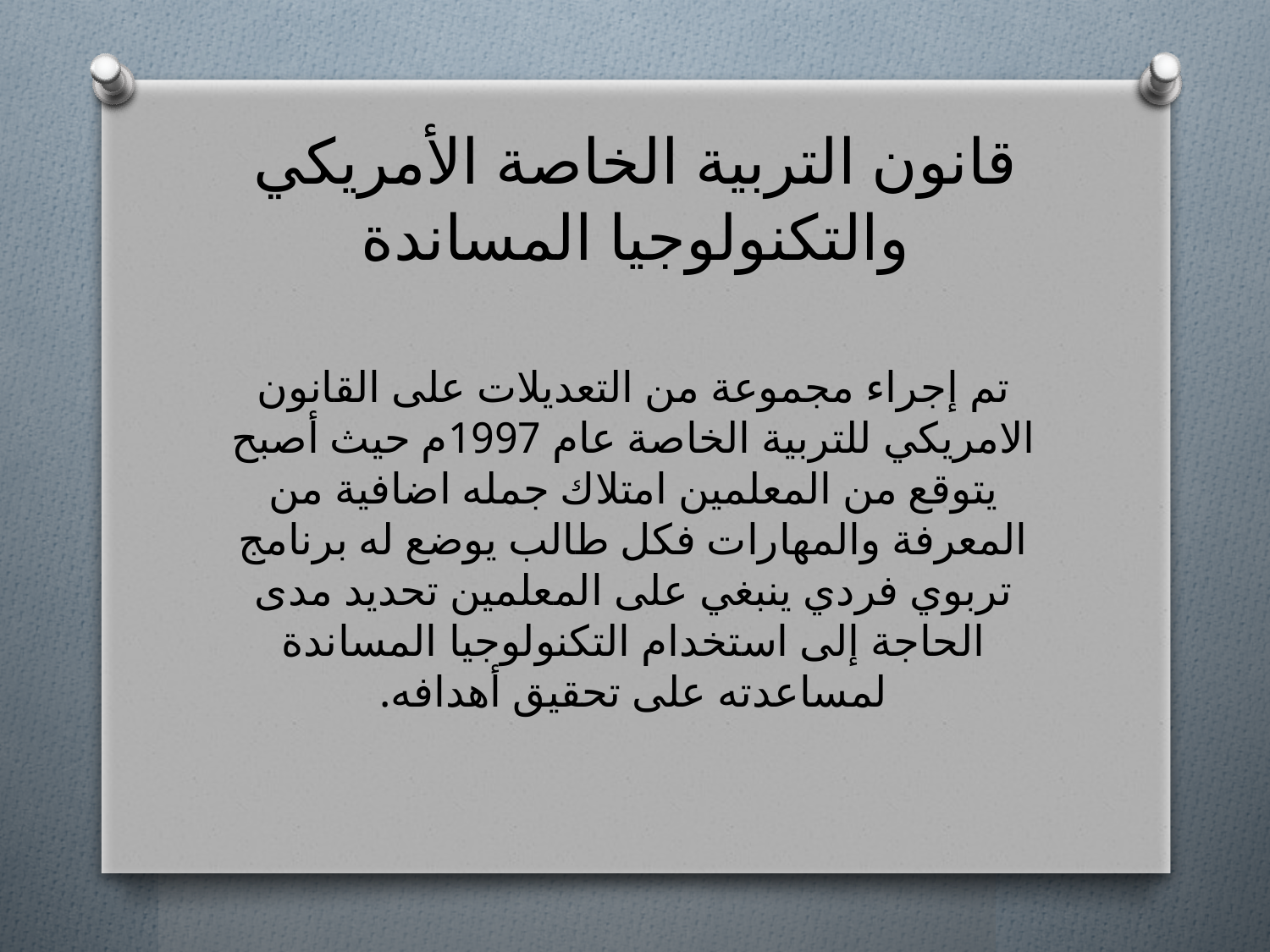

# قانون التربية الخاصة الأمريكي والتكنولوجيا المساندة

تم إجراء مجموعة من التعديلات على القانون الامريكي للتربية الخاصة عام 1997م حيث أصبح يتوقع من المعلمين امتلاك جمله اضافية من المعرفة والمهارات فكل طالب يوضع له برنامج تربوي فردي ينبغي على المعلمين تحديد مدى الحاجة إلى استخدام التكنولوجيا المساندة لمساعدته على تحقيق أهدافه.